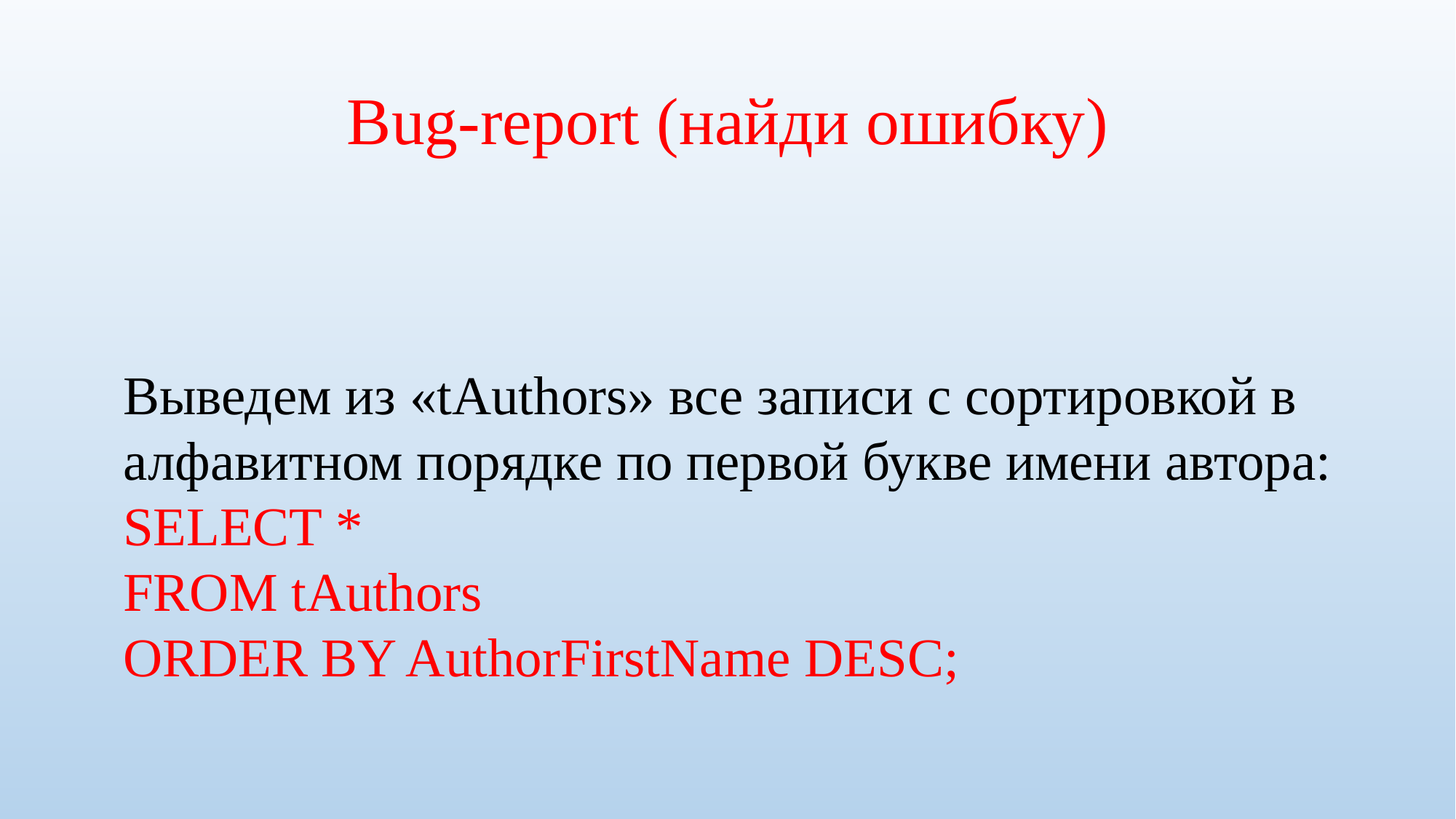

# Bug-report (найди ошибку)
Выведем из «tAuthors» все записи с сортировкой в алфавитном порядке по первой букве имени автора:
SELECT *
FROM tAuthors
ORDER BY AuthorFirstName DESC;